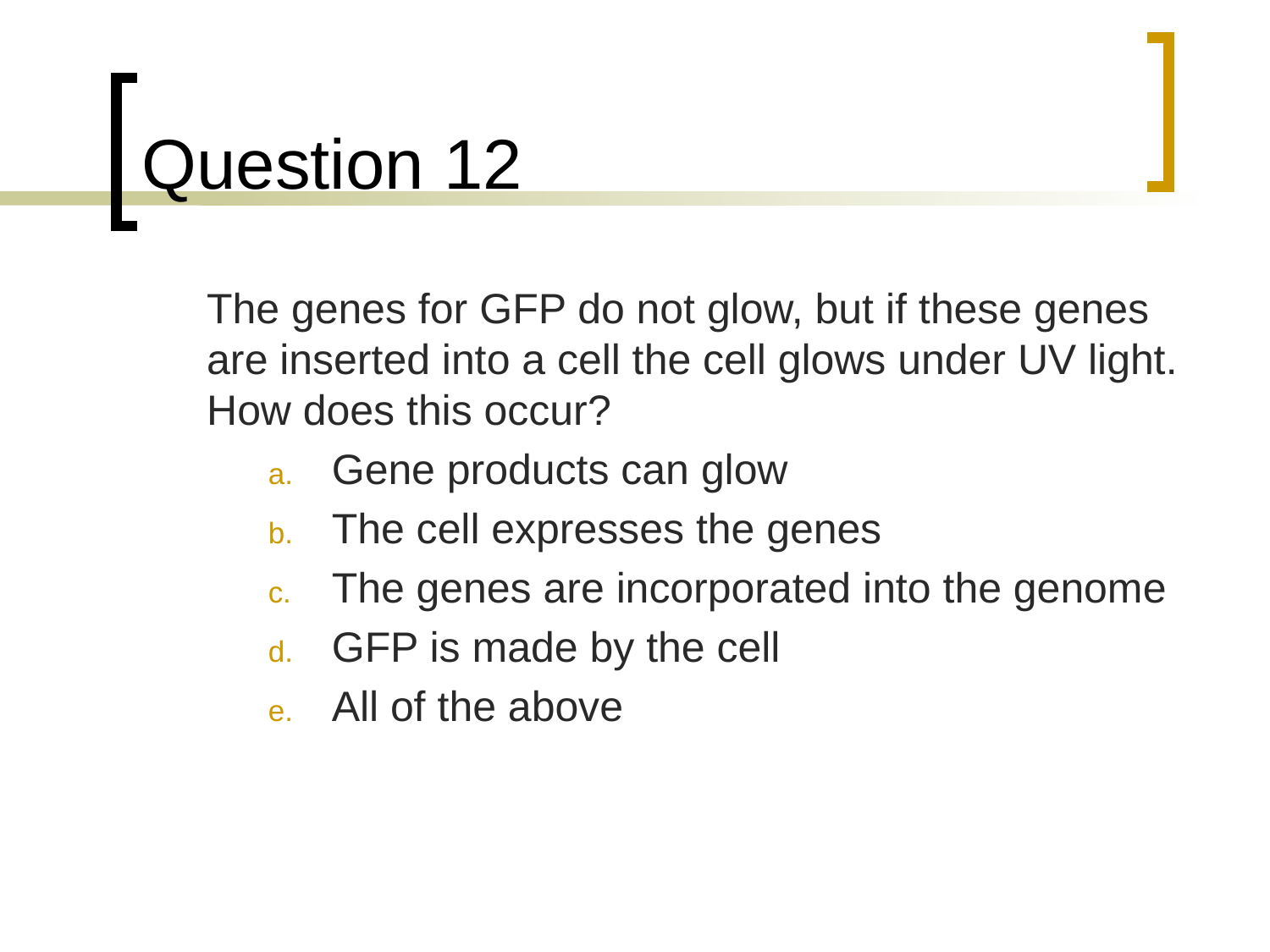

# Question 12
	The genes for GFP do not glow, but if these genes are inserted into a cell the cell glows under UV light. How does this occur?
Gene products can glow
The cell expresses the genes
The genes are incorporated into the genome
GFP is made by the cell
All of the above